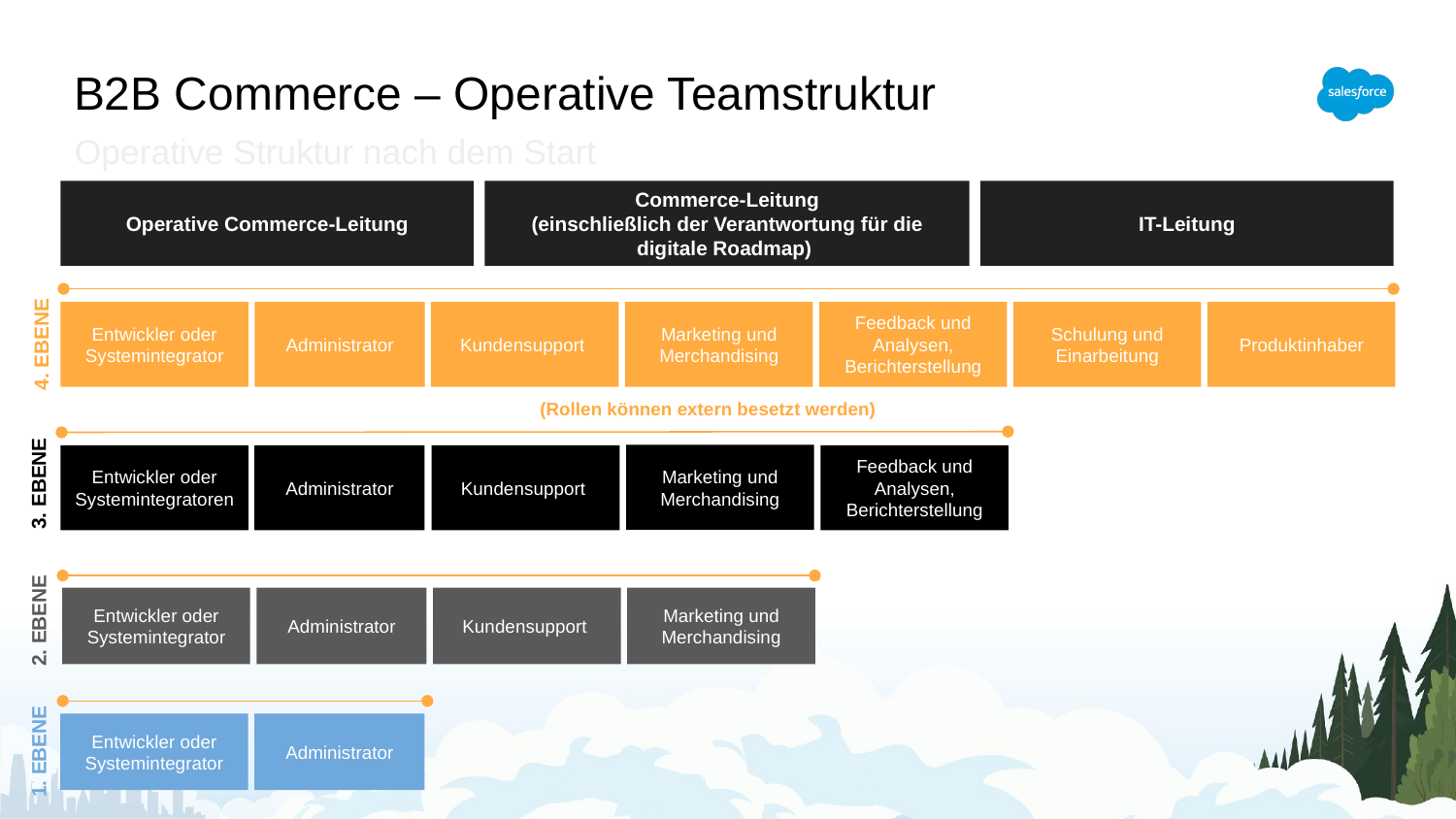

# B2B Commerce – Operative Teamstruktur
Operative Struktur nach dem Start
Operative Commerce-Leitung
Commerce-Leitung
(einschließlich der Verantwortung für die digitale Roadmap)
IT-Leitung
Entwickler oder Systemintegrator
Administrator

Kundensupport

Marketing und Merchandising
Feedback und Analysen, Berichterstellung
Schulung und Einarbeitung
Produktinhaber

4. EBENE
(Rollen können extern besetzt werden)
Marketing und Merchandising
Entwickler oder Systemintegratoren

Administrator
Kundensupport

Feedback und Analysen, Berichterstellung

3. EBENE
Administrator
Entwickler oder Systemintegrator
Kundensupport
Marketing und Merchandising
2. EBENE
Administrator
Entwickler oder Systemintegrator
1. EBENE